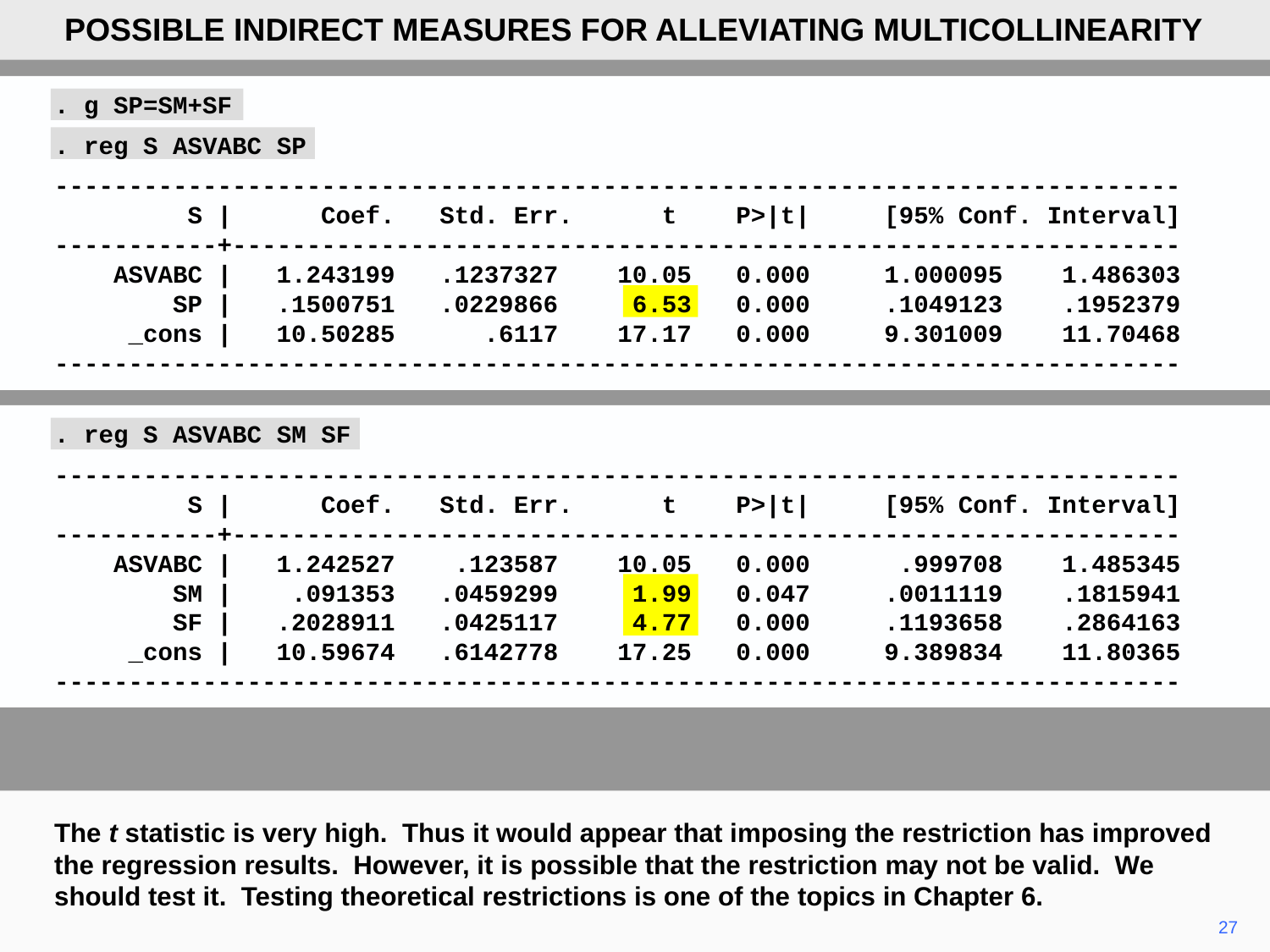

POSSIBLE INDIRECT MEASURES FOR ALLEVIATING MULTICOLLINEARITY

. g SP=SM+SF
. reg S ASVABC SP
----------------------------------------------------------------------------
         S |      Coef.   Std. Err.      t    P>|t|     [95% Conf. Interval]
-----------+----------------------------------------------------------------
    ASVABC |   1.243199   .1237327    10.05   0.000     1.000095    1.486303
        SP |   .1500751   .0229866     6.53   0.000     .1049123    .1952379
     _cons |   10.50285      .6117    17.17   0.000     9.301009    11.70468
----------------------------------------------------------------------------

. reg S ASVABC SM SF
----------------------------------------------------------------------------
         S |      Coef.   Std. Err.      t    P>|t|     [95% Conf. Interval]
-----------+----------------------------------------------------------------
    ASVABC |   1.242527    .123587    10.05   0.000      .999708    1.485345
        SM |    .091353   .0459299     1.99   0.047     .0011119    .1815941
        SF |   .2028911   .0425117     4.77   0.000     .1193658    .2864163
     _cons |   10.59674   .6142778    17.25   0.000     9.389834    11.80365
----------------------------------------------------------------------------

The t statistic is very high.  Thus it would appear that imposing the restriction has improved the regression results.  However, it is possible that the restriction may not be valid.  We should test it.  Testing theoretical restrictions is one of the topics in Chapter 6.
27